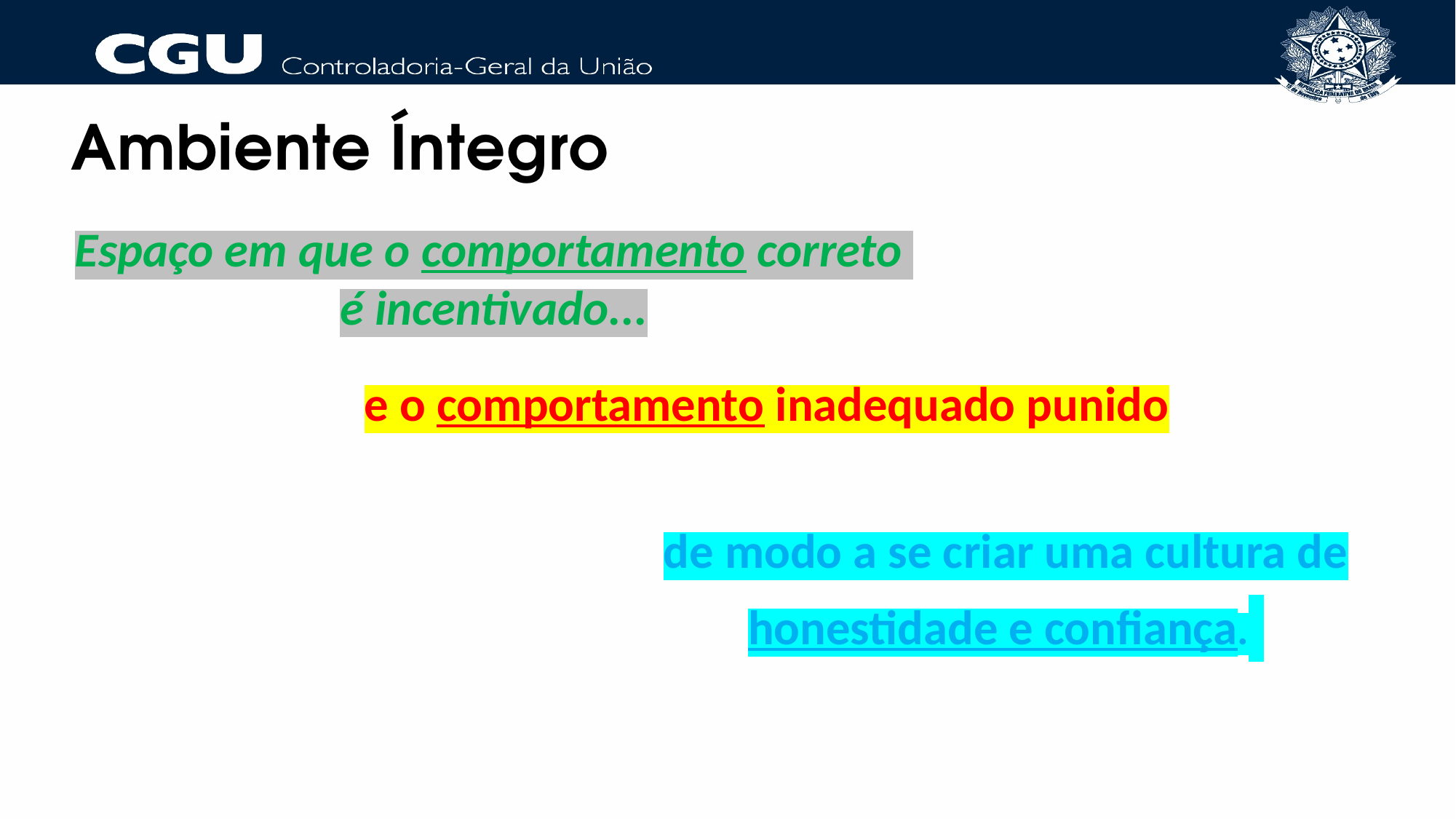

Ambiente Íntegro
Espaço em que o comportamento correto
é incentivado...

e o comportamento inadequado punido

de modo a se criar uma cultura de honestidade e confiança.